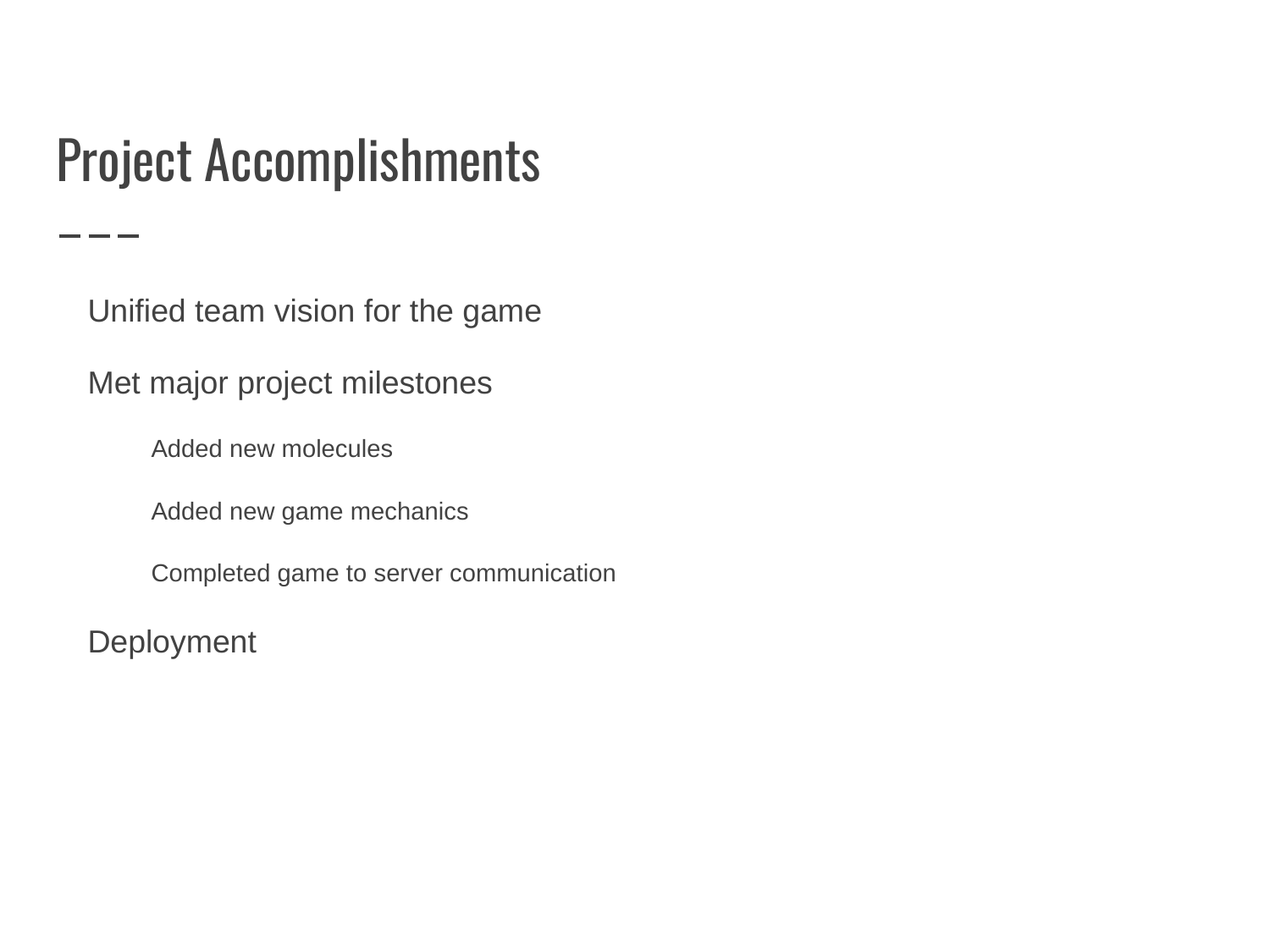

# Project Accomplishments
Unified team vision for the game
Met major project milestones
Added new molecules
Added new game mechanics
Completed game to server communication
Deployment